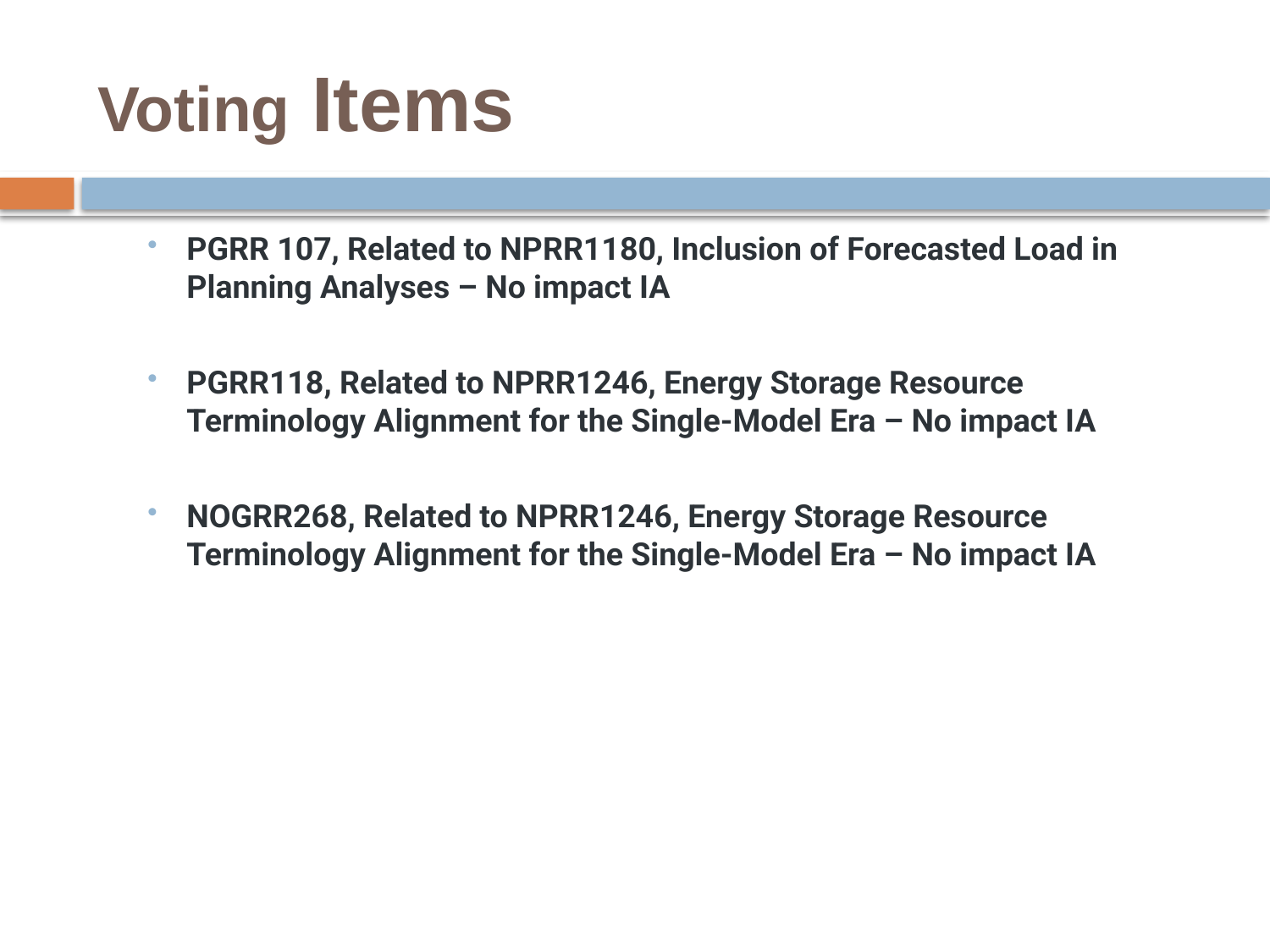

# Voting Items
PGRR 107, Related to NPRR1180, Inclusion of Forecasted Load in Planning Analyses – No impact IA

PGRR118, Related to NPRR1246, Energy Storage Resource Terminology Alignment for the Single-Model Era – No impact IA

NOGRR268, Related to NPRR1246, Energy Storage Resource Terminology Alignment for the Single-Model Era – No impact IA